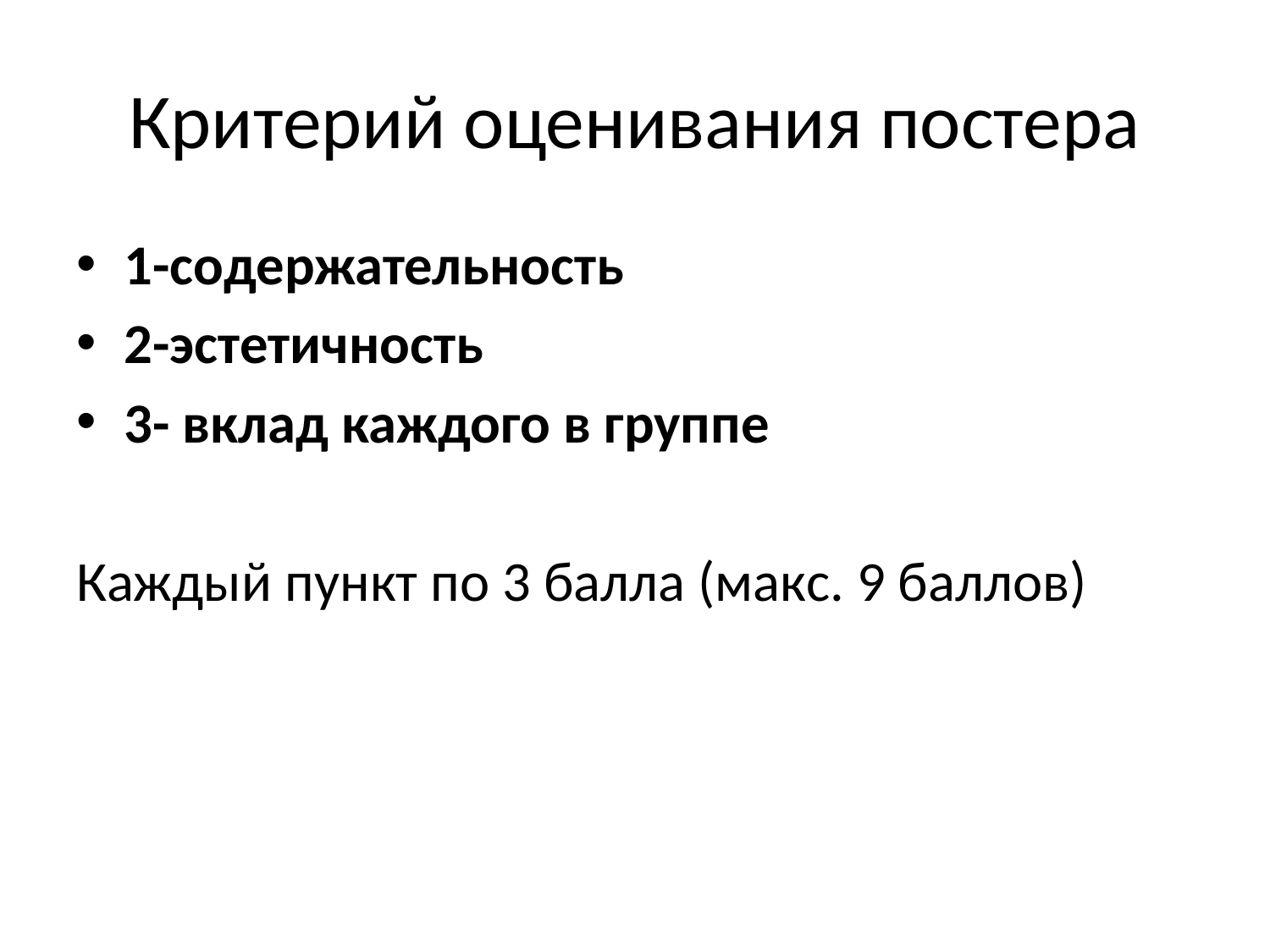

# Критерий оценивания постера
1-содержательность
2-эстетичность
3- вклад каждого в группе

Каждый пункт по 3 балла (макс. 9 баллов)